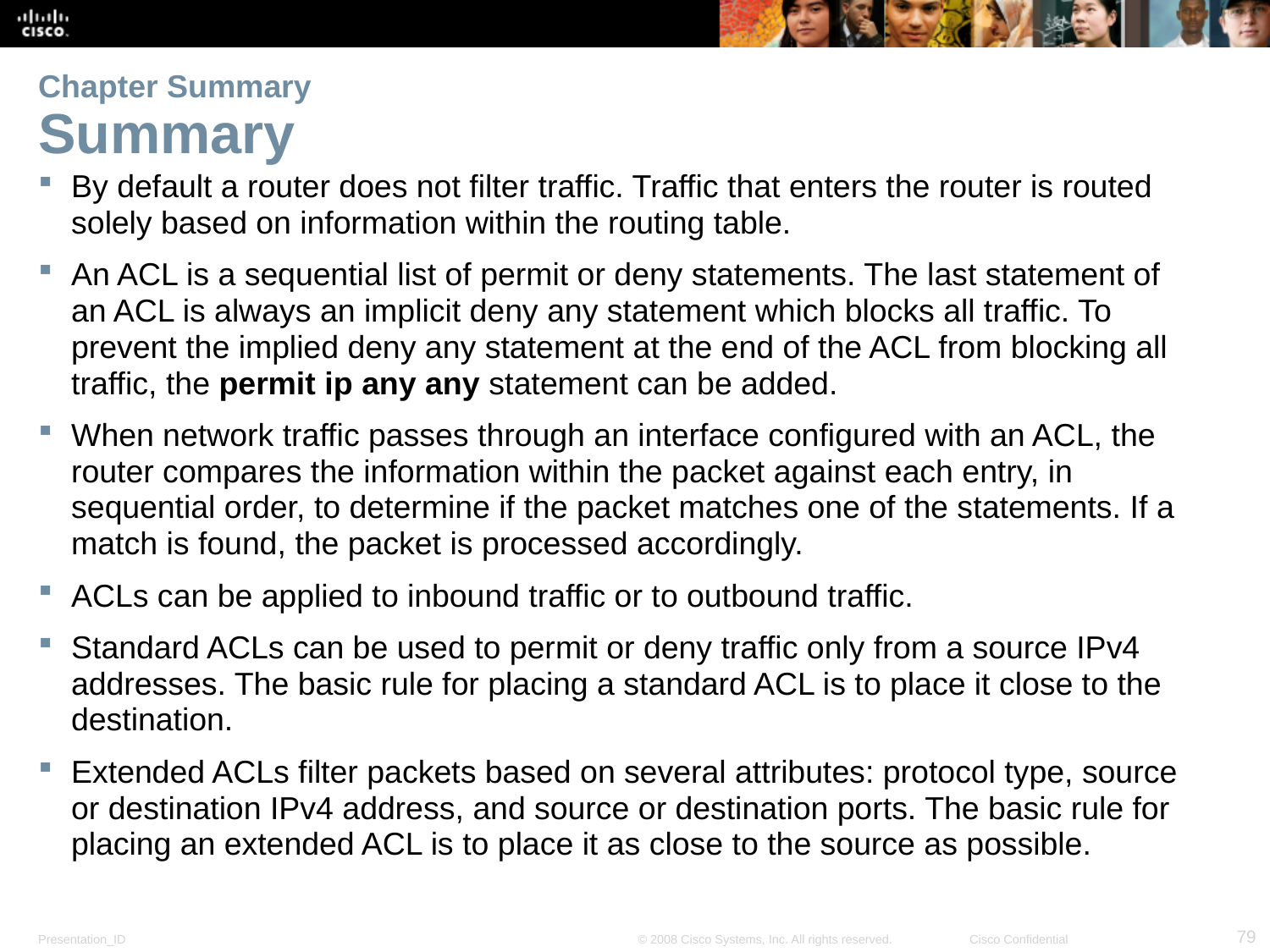

# Chapter Summary Summary
By default a router does not filter traffic. Traffic that enters the router is routed solely based on information within the routing table.
An ACL is a sequential list of permit or deny statements. The last statement of an ACL is always an implicit deny any statement which blocks all traffic. To prevent the implied deny any statement at the end of the ACL from blocking all traffic, the permit ip any any statement can be added.
When network traffic passes through an interface configured with an ACL, the router compares the information within the packet against each entry, in sequential order, to determine if the packet matches one of the statements. If a match is found, the packet is processed accordingly.
ACLs can be applied to inbound traffic or to outbound traffic.
Standard ACLs can be used to permit or deny traffic only from a source IPv4 addresses. The basic rule for placing a standard ACL is to place it close to the destination.
Extended ACLs filter packets based on several attributes: protocol type, source or destination IPv4 address, and source or destination ports. The basic rule for placing an extended ACL is to place it as close to the source as possible.